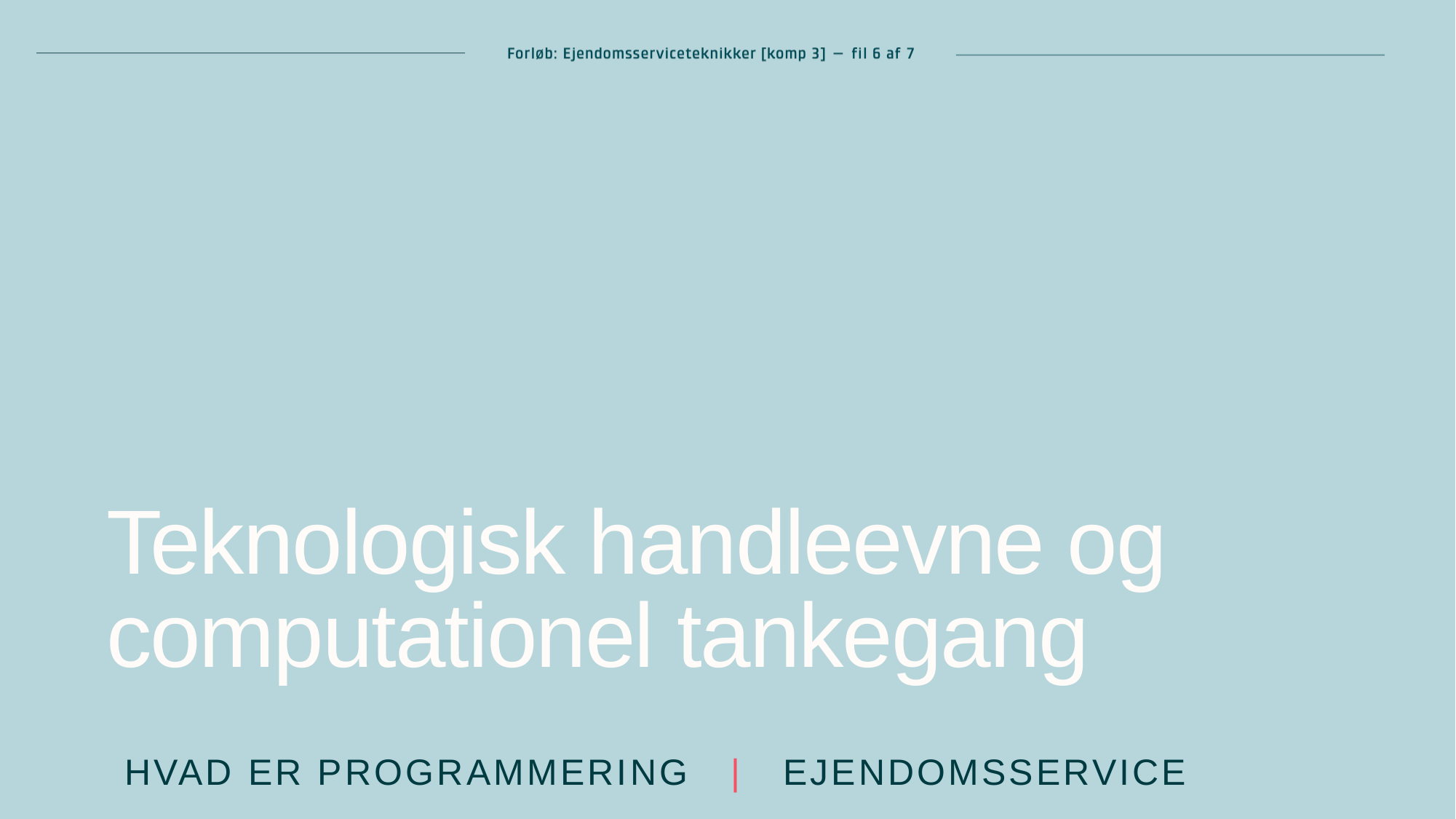

Teknologisk handleevne og computationel tankegang
Hvad er programmering   |   Ejendomsservice